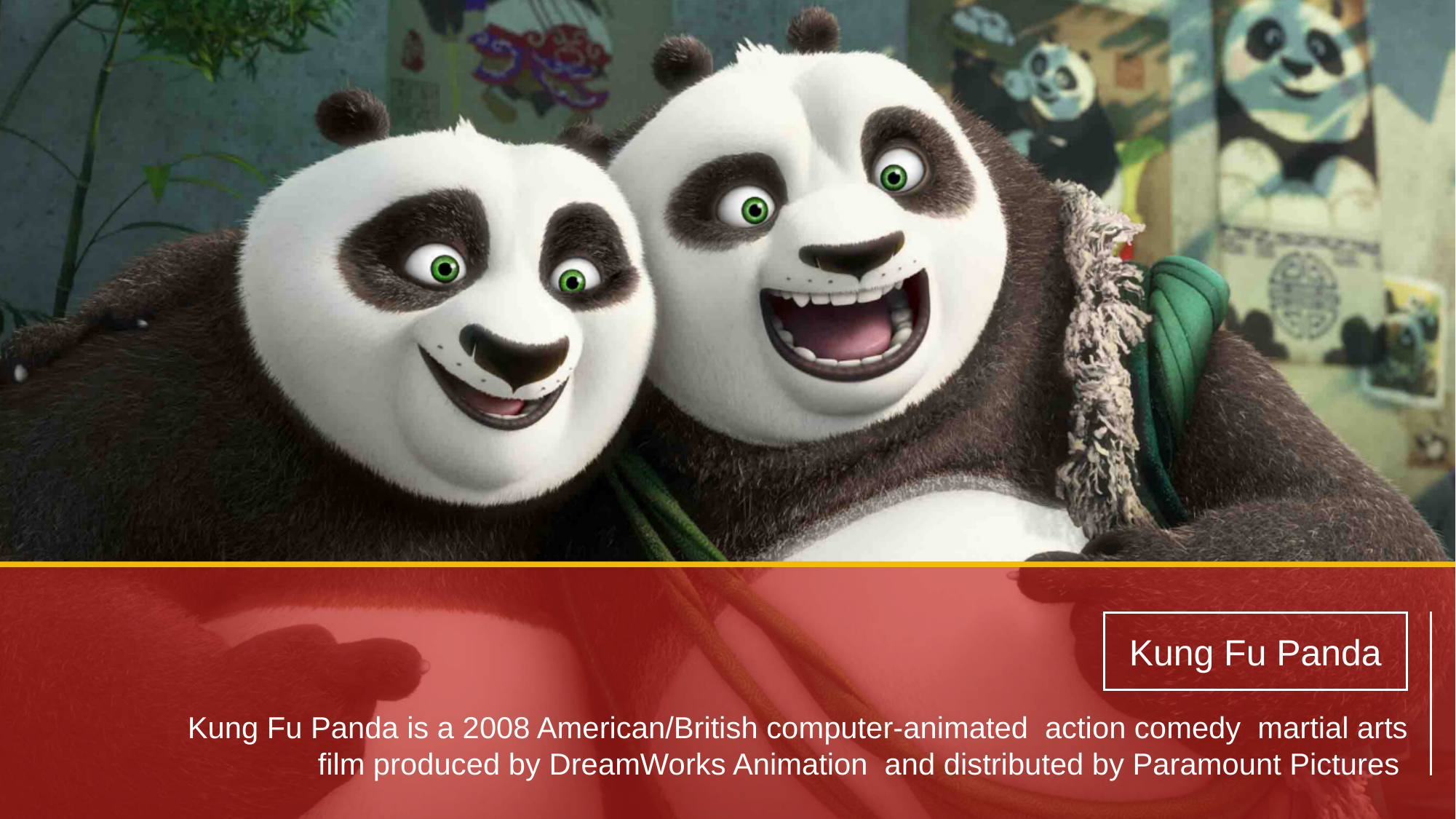

Kung Fu Panda
Kung Fu Panda is a 2008 American/British computer-animated  action comedy  martial arts film produced by DreamWorks Animation  and distributed by Paramount Pictures